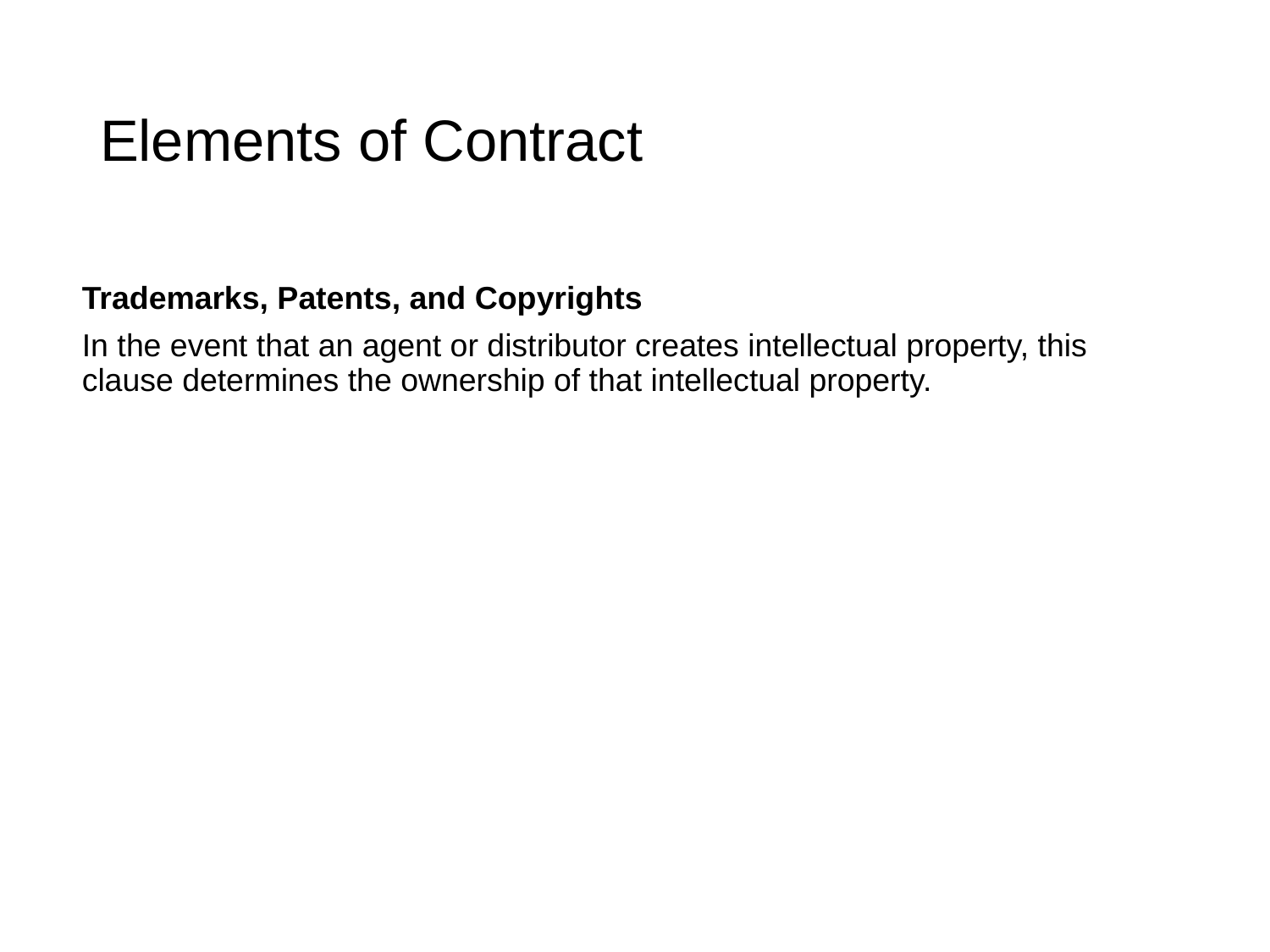

# Elements of Contract
Trademarks, Patents, and Copyrights
In the event that an agent or distributor creates intellectual property, this clause determines the ownership of that intellectual property.